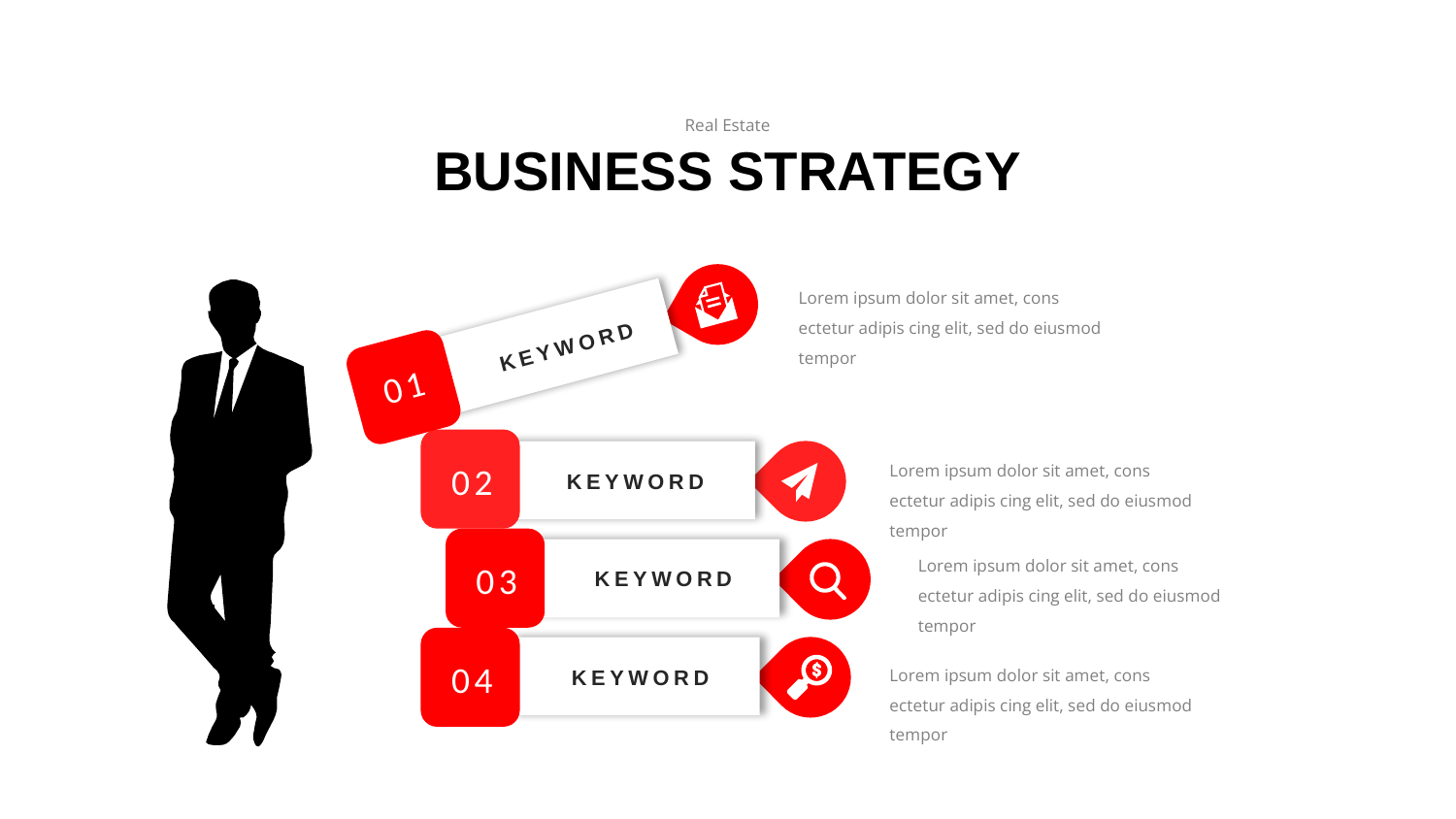

Real Estate
BUSINESS STRATEGY

Lorem ipsum dolor sit amet, cons ectetur adipis cing elit, sed do eiusmod tempor

KEYWORD

01

Lorem ipsum dolor sit amet, cons ectetur adipis cing elit, sed do eiusmod tempor
02
KEYWORD

Lorem ipsum dolor sit amet, cons ectetur adipis cing elit, sed do eiusmod tempor

03
KEYWORD

Lorem ipsum dolor sit amet, cons ectetur adipis cing elit, sed do eiusmod tempor
04

KEYWORD